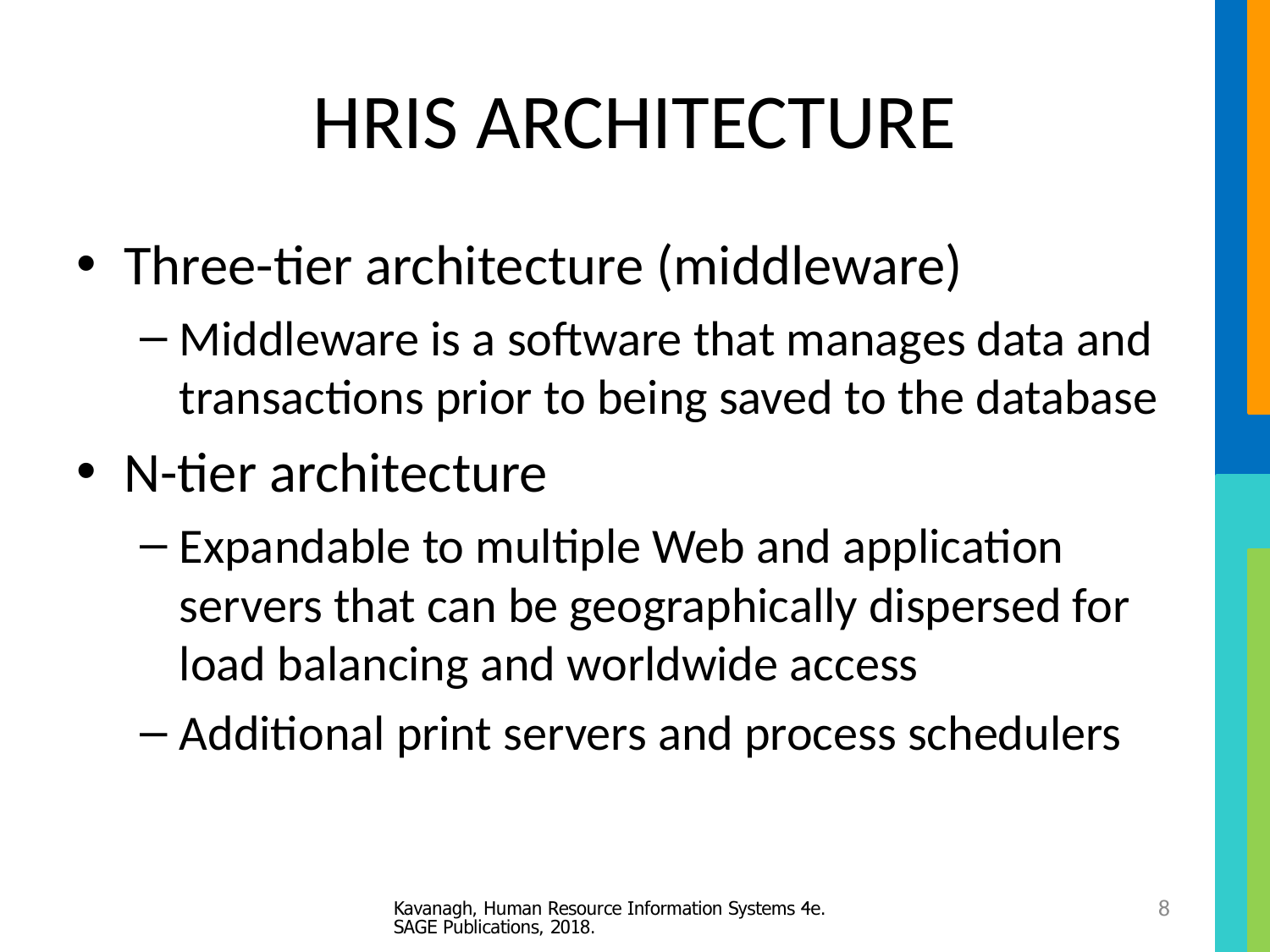

# HRIS ARCHITECTURE
Three-tier architecture (middleware)
Middleware is a software that manages data and transactions prior to being saved to the database
N-tier architecture
Expandable to multiple Web and application servers that can be geographically dispersed for load balancing and worldwide access
Additional print servers and process schedulers

Kavanagh, Human Resource Information Systems 4e. SAGE Publications, 2018.
8